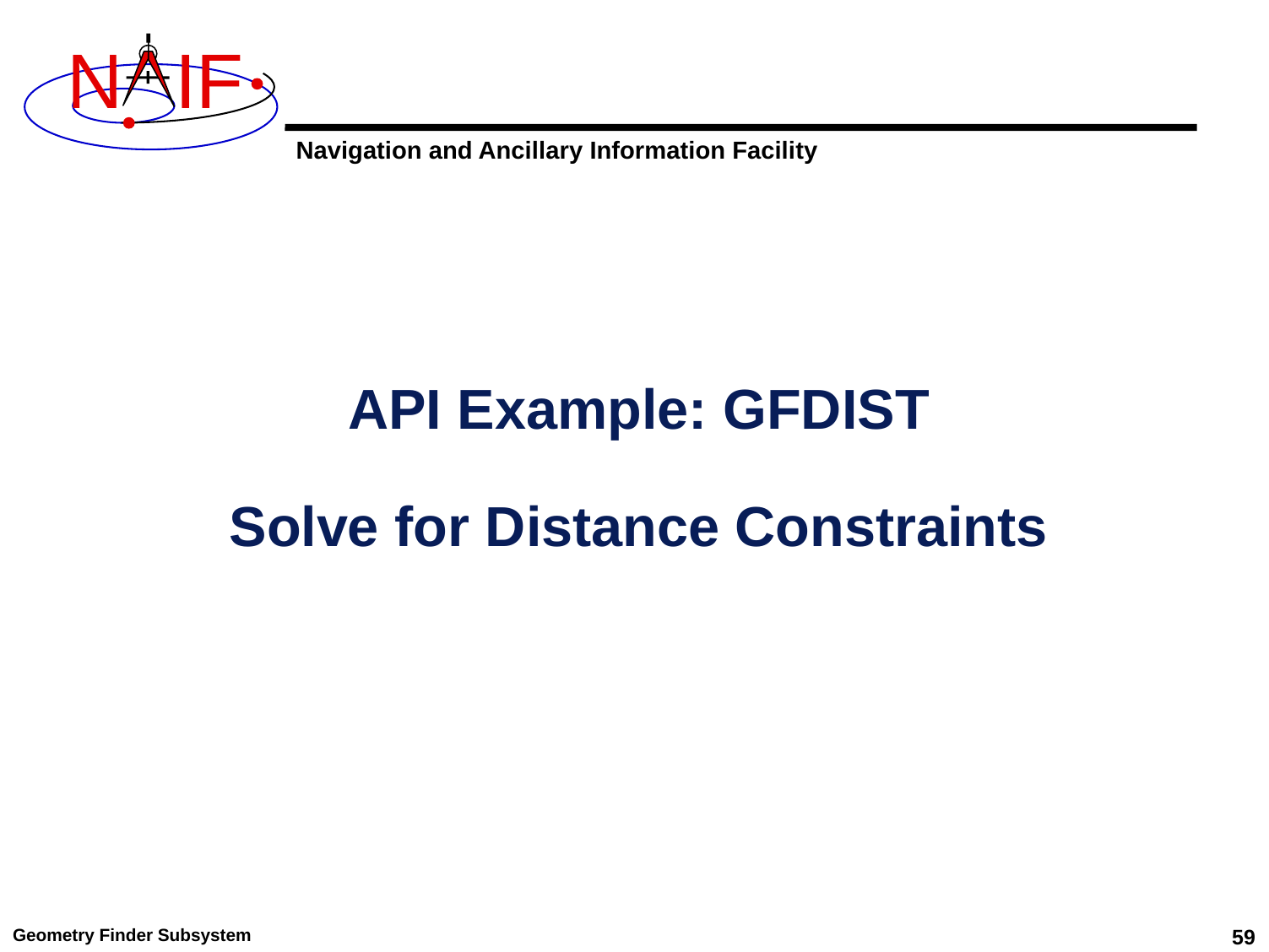

API Example: GFDIST
Solve for Distance Constraints
Geometry Finder Subsystem
59